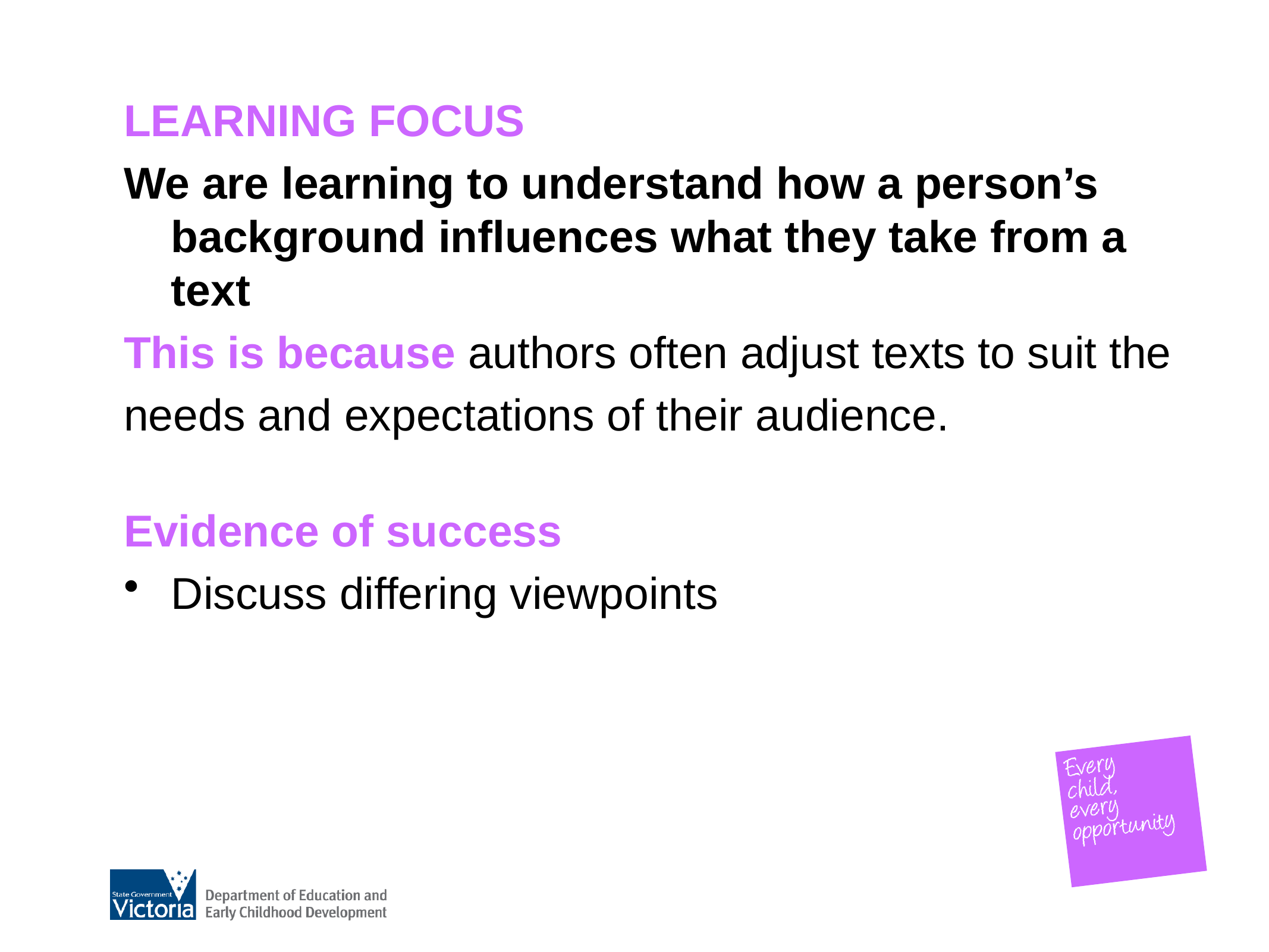

LEARNING FOCUS
We are learning to understand how a person’s background influences what they take from a text
This is because authors often adjust texts to suit the
needs and expectations of their audience.
Evidence of success
Discuss differing viewpoints